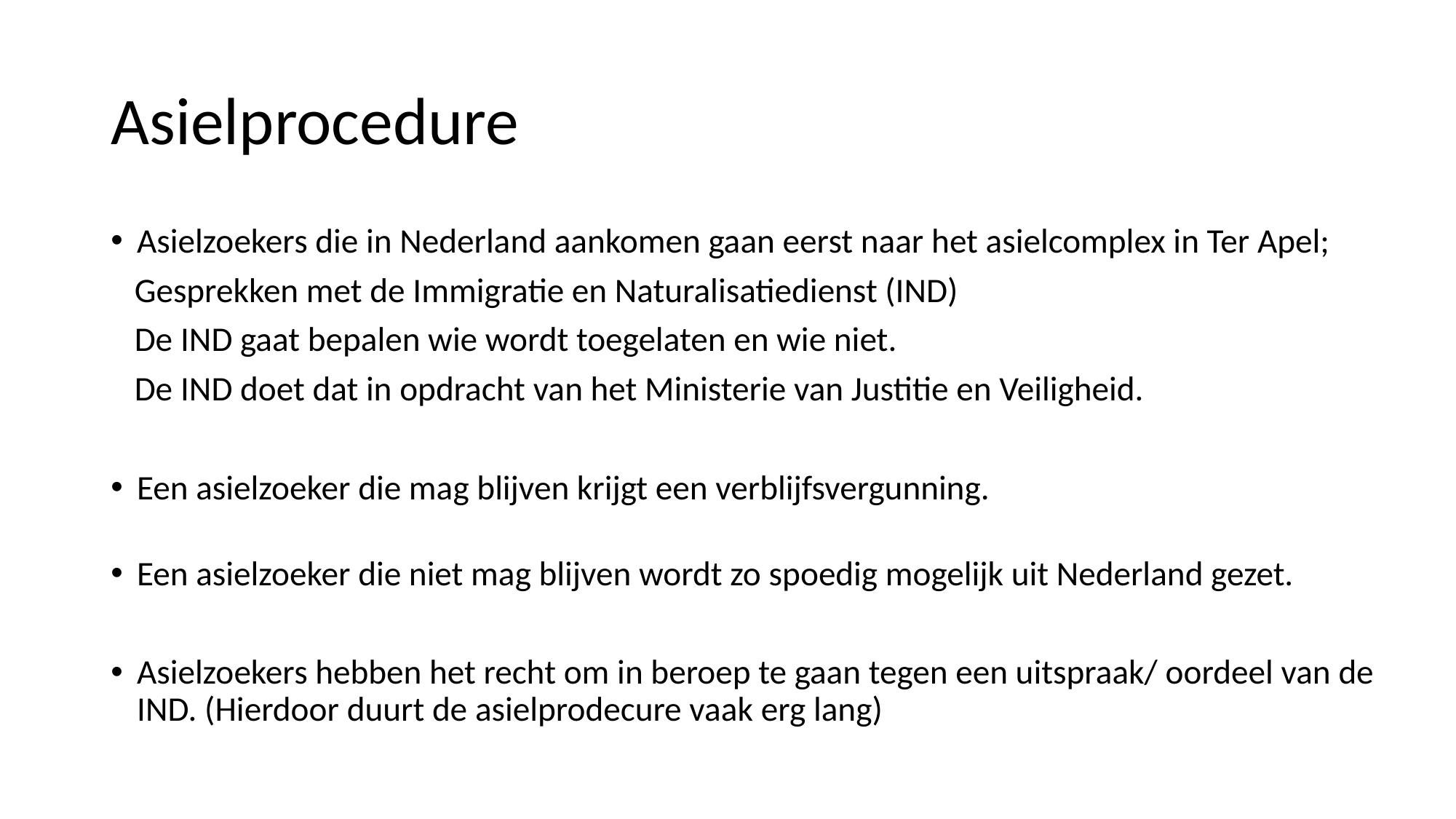

# Asielprocedure
Asielzoekers die in Nederland aankomen gaan eerst naar het asielcomplex in Ter Apel;
   Gesprekken met de Immigratie en Naturalisatiedienst (IND)
   De IND gaat bepalen wie wordt toegelaten en wie niet.
   De IND doet dat in opdracht van het Ministerie van Justitie en Veiligheid.

Een asielzoeker die mag blijven krijgt een verblijfsvergunning.
Een asielzoeker die niet mag blijven wordt zo spoedig mogelijk uit Nederland gezet.

Asielzoekers hebben het recht om in beroep te gaan tegen een uitspraak/ oordeel van de IND. (Hierdoor duurt de asielprodecure vaak erg lang)